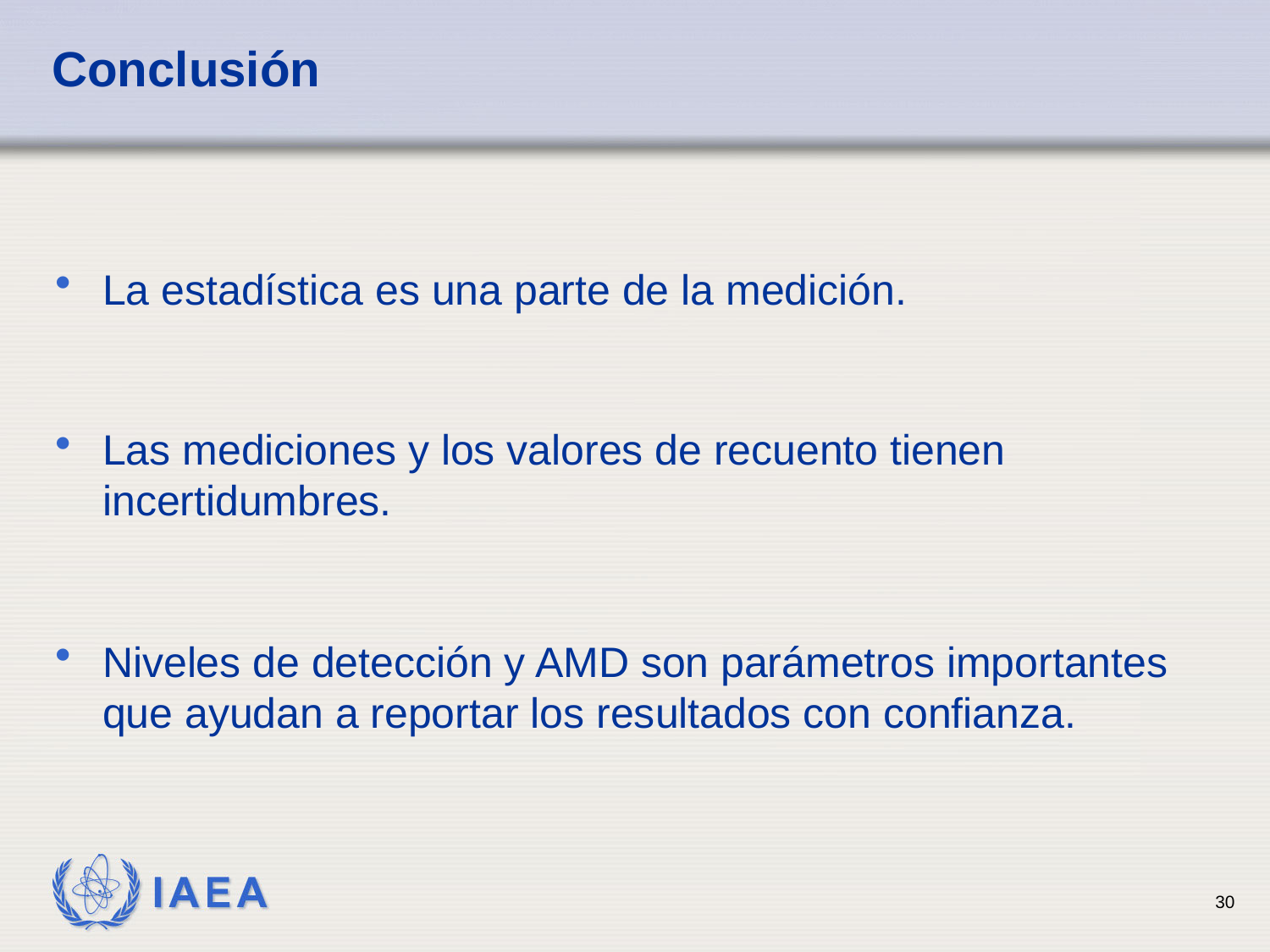

# Conclusión
La estadística es una parte de la medición.

Las mediciones y los valores de recuento tienen incertidumbres.

Niveles de detección y AMD son parámetros importantes que ayudan a reportar los resultados con confianza.

30